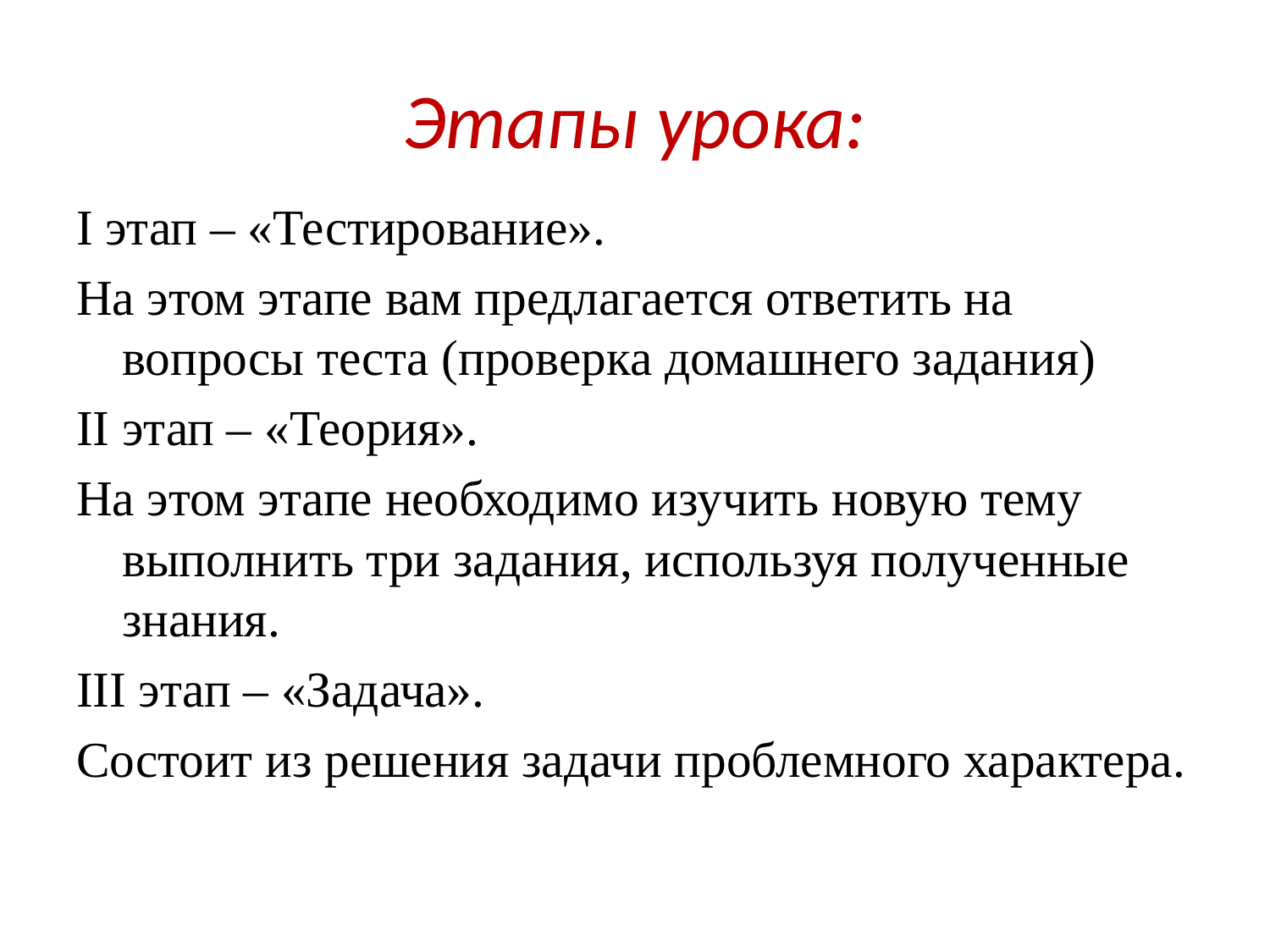

# Этапы урока:
I этап – «Тестирование».
На этом этапе вам предлагается ответить на вопросы теста (проверка домашнего задания)
II этап – «Теория».
На этом этапе необходимо изучить новую тему  выполнить три задания, используя полученные  знания.
III этап – «Задача».
Состоит из решения задачи проблемного характера.